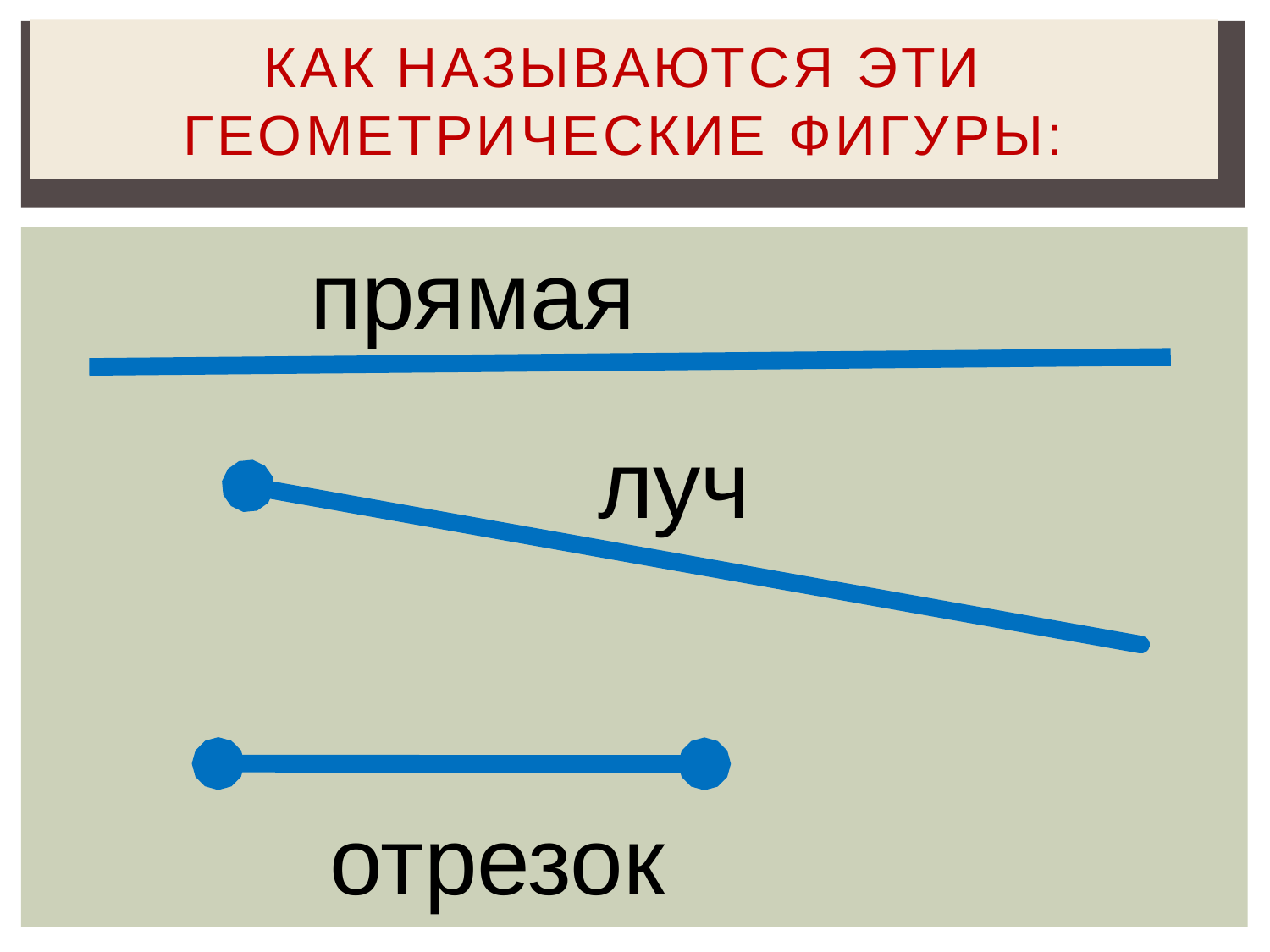

# Как называются эти геометрические фигуры:
прямая
луч
отрезок